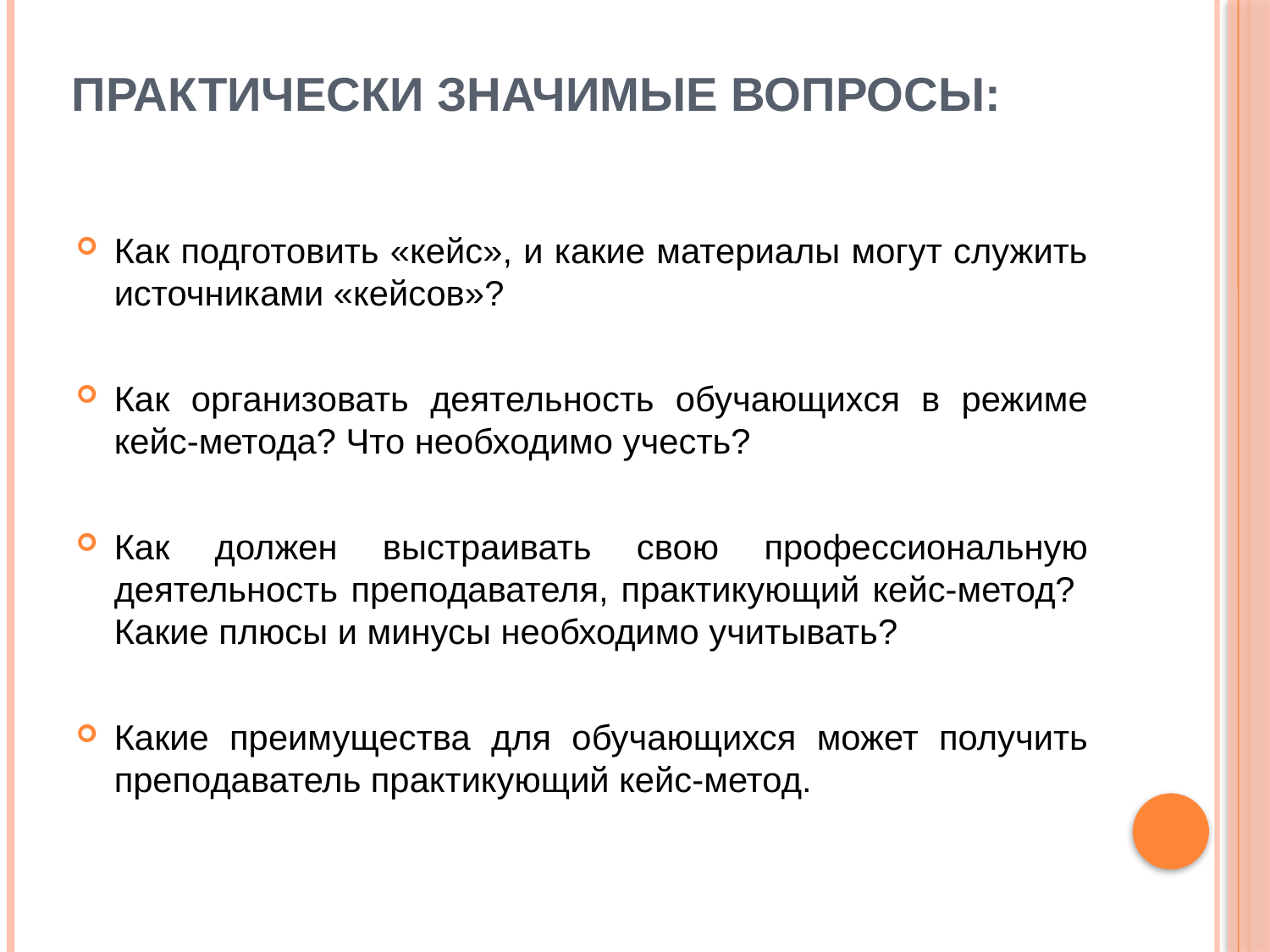

# Практически значимые вопросы:
Как подготовить «кейс», и какие материалы могут служить источниками «кейсов»?

Как организовать деятельность обучающихся в режиме кейс-метода? Что необходимо учесть?

Как должен выстраивать свою профессиональную деятельность преподавателя, практикующий кейс-метод?  Какие плюсы и минусы необходимо учитывать?

Какие преимущества для обучающихся может получить преподаватель практикующий кейс-метод.